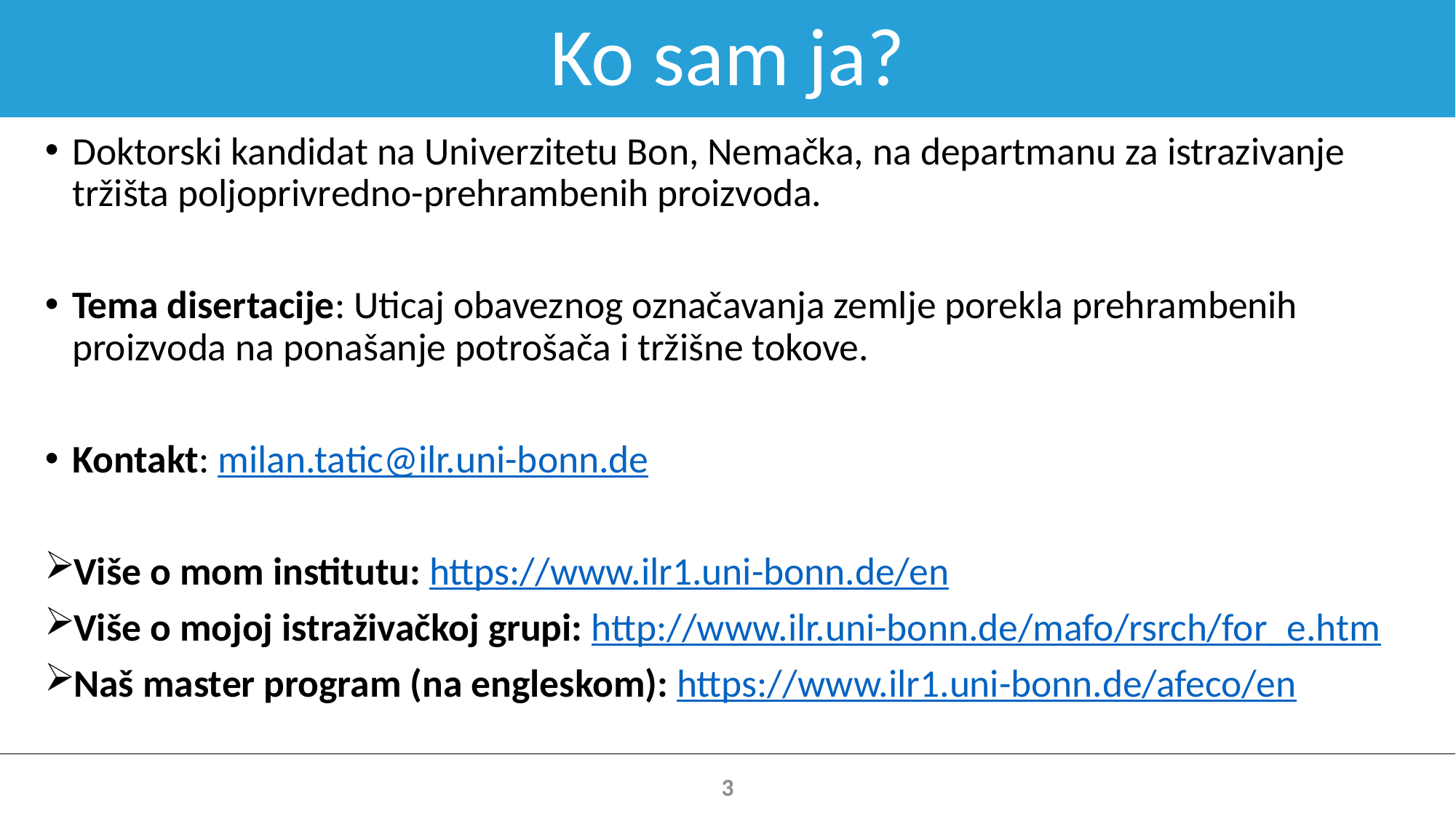

# Ko sam ja?
Doktorski kandidat na Univerzitetu Bon, Nemačka, na departmanu za istrazivanje tržišta poljoprivredno-prehrambenih proizvoda.

Tema disertacije: Uticaj obaveznog označavanja zemlje porekla prehrambenih proizvoda na ponašanje potrošača i tržišne tokove.

Kontakt: milan.tatic@ilr.uni-bonn.de

Više o mom institutu: https://www.ilr1.uni-bonn.de/en
Više o mojoj istraživačkoj grupi: http://www.ilr.uni-bonn.de/mafo/rsrch/for_e.htm
Naš master program (na engleskom): https://www.ilr1.uni-bonn.de/afeco/en
3